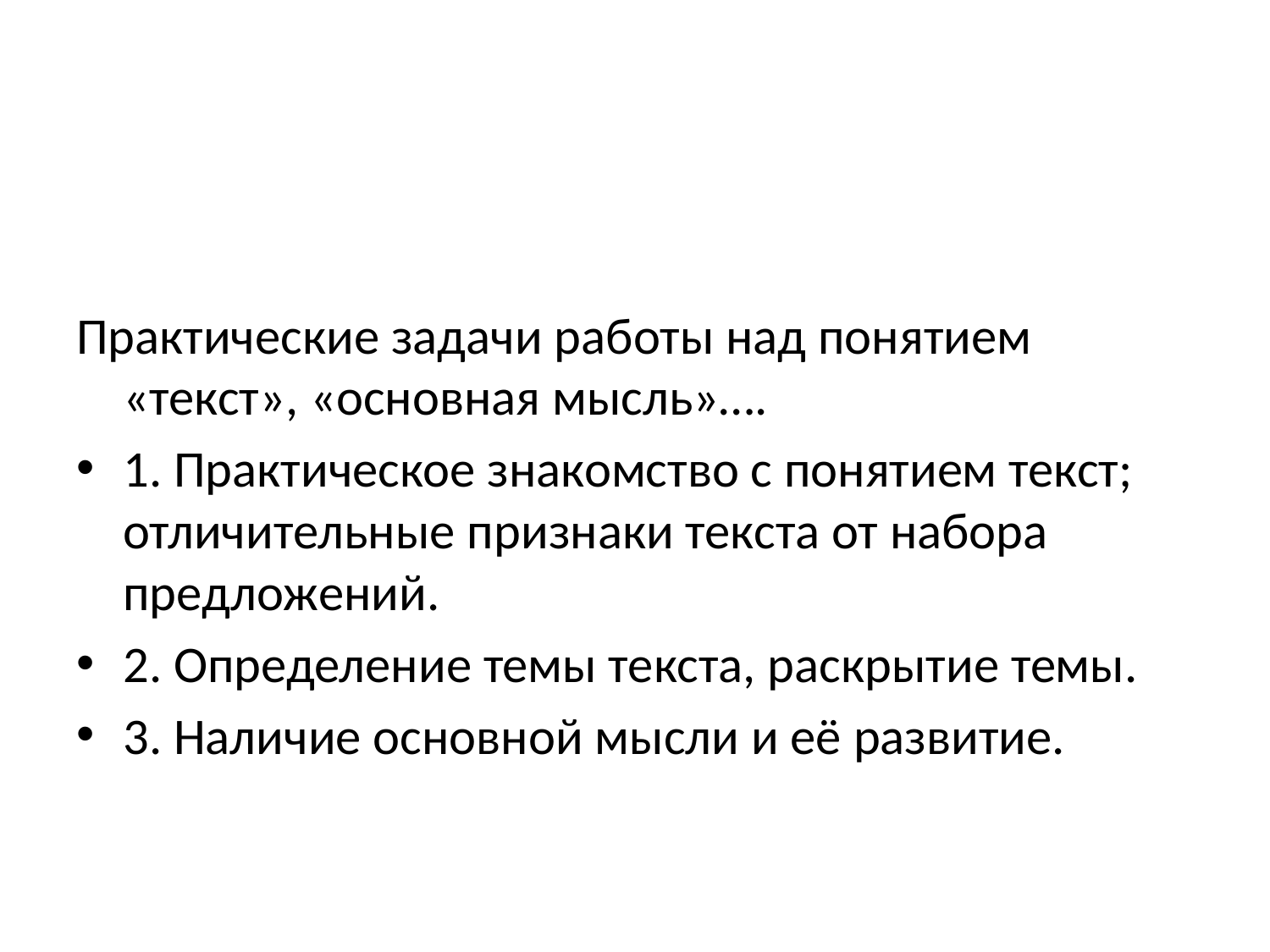

#
Практические задачи работы над понятием «текст», «основная мысль»….
1. Практическое знакомство с понятием текст; отличительные признаки текста от набора предложений.
2. Определение темы текста, раскрытие темы.
3. Наличие основной мысли и её развитие.